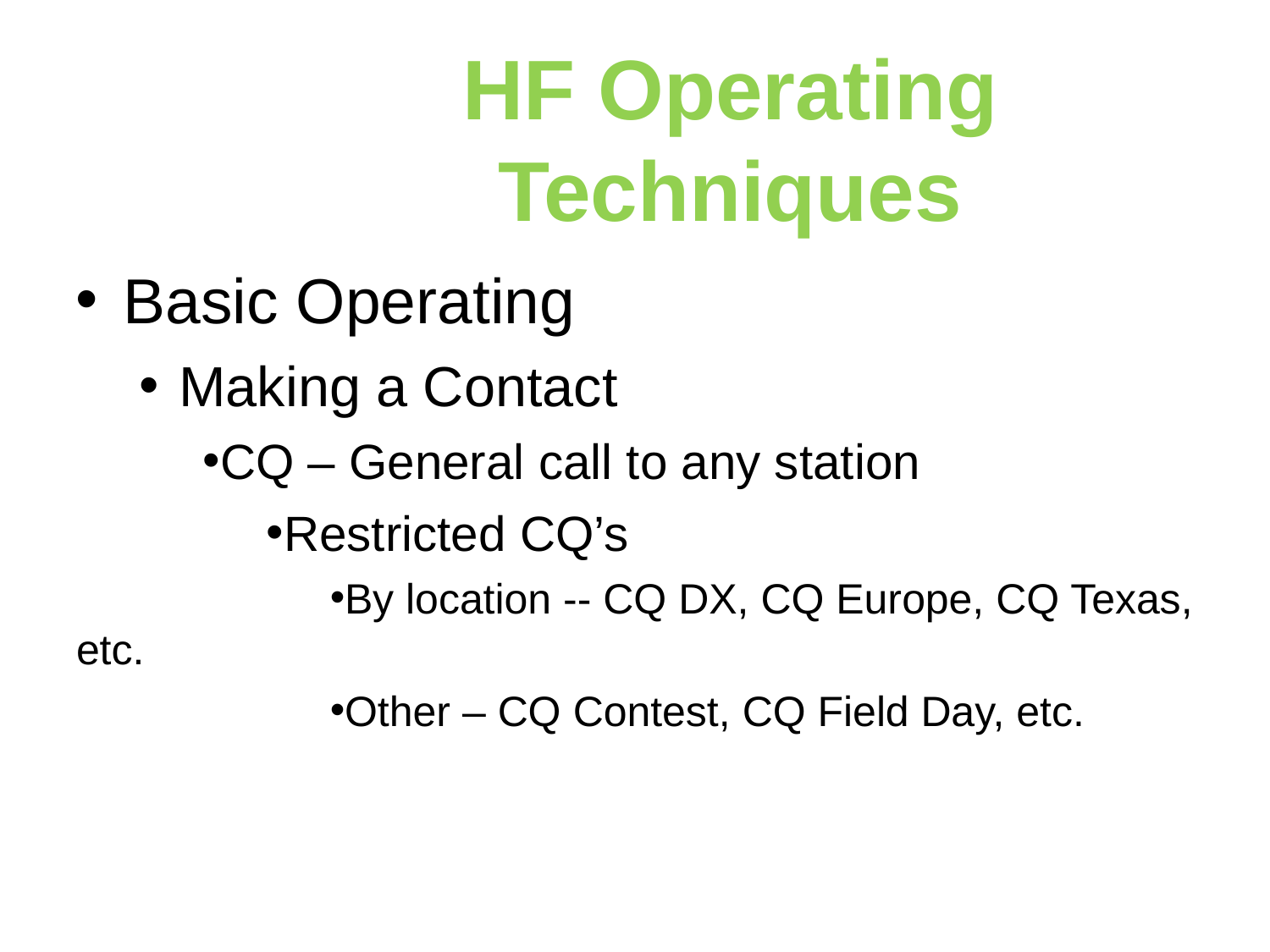

HF Operating Techniques
Basic Operating
Making a Contact
CQ – General call to any station
Restricted CQ’s
By location -- CQ DX, CQ Europe, CQ Texas, etc.
Other – CQ Contest, CQ Field Day, etc.